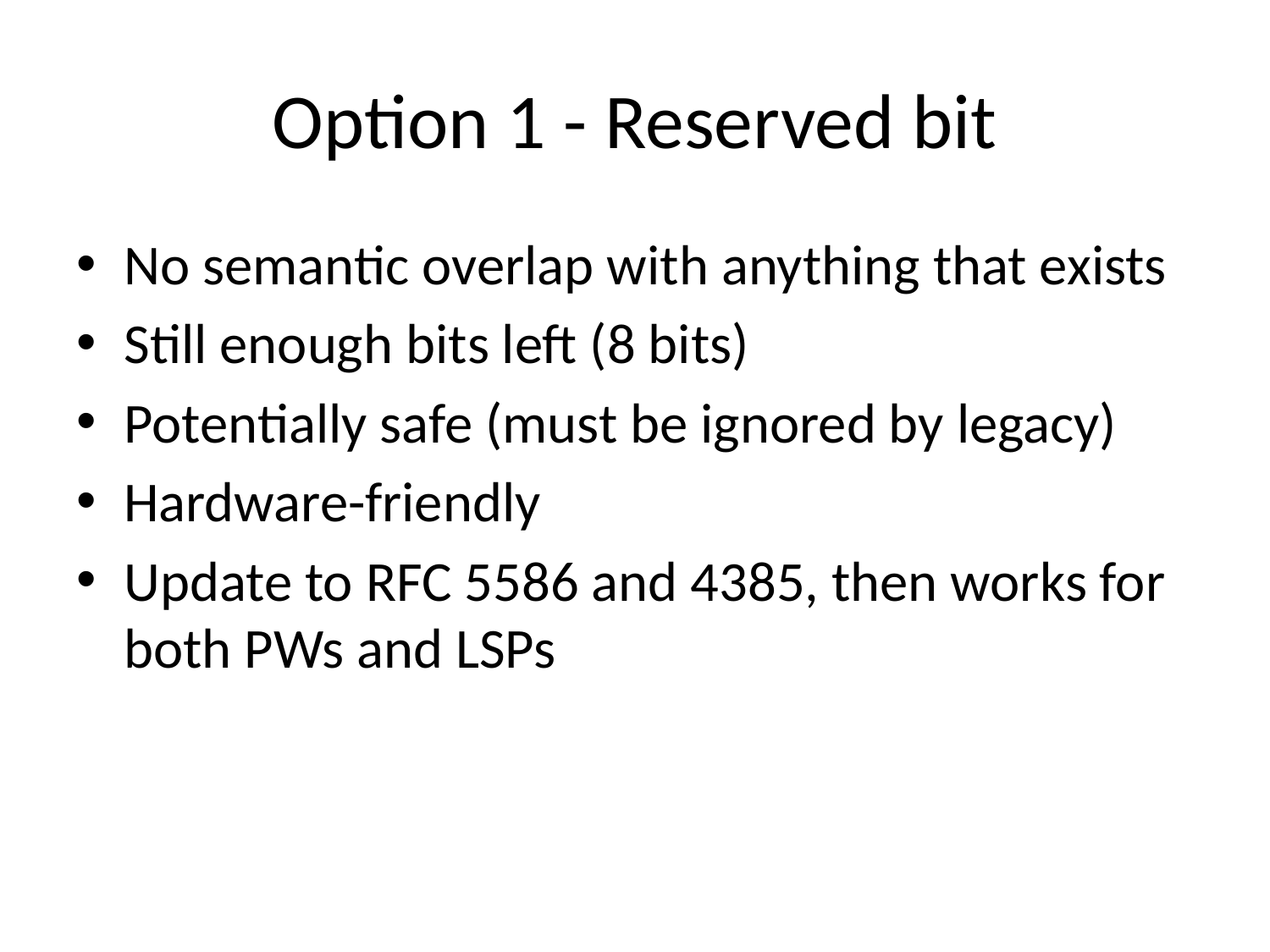

# Option 1 - Reserved bit
No semantic overlap with anything that exists
Still enough bits left (8 bits)
Potentially safe (must be ignored by legacy)
Hardware-friendly
Update to RFC 5586 and 4385, then works for both PWs and LSPs